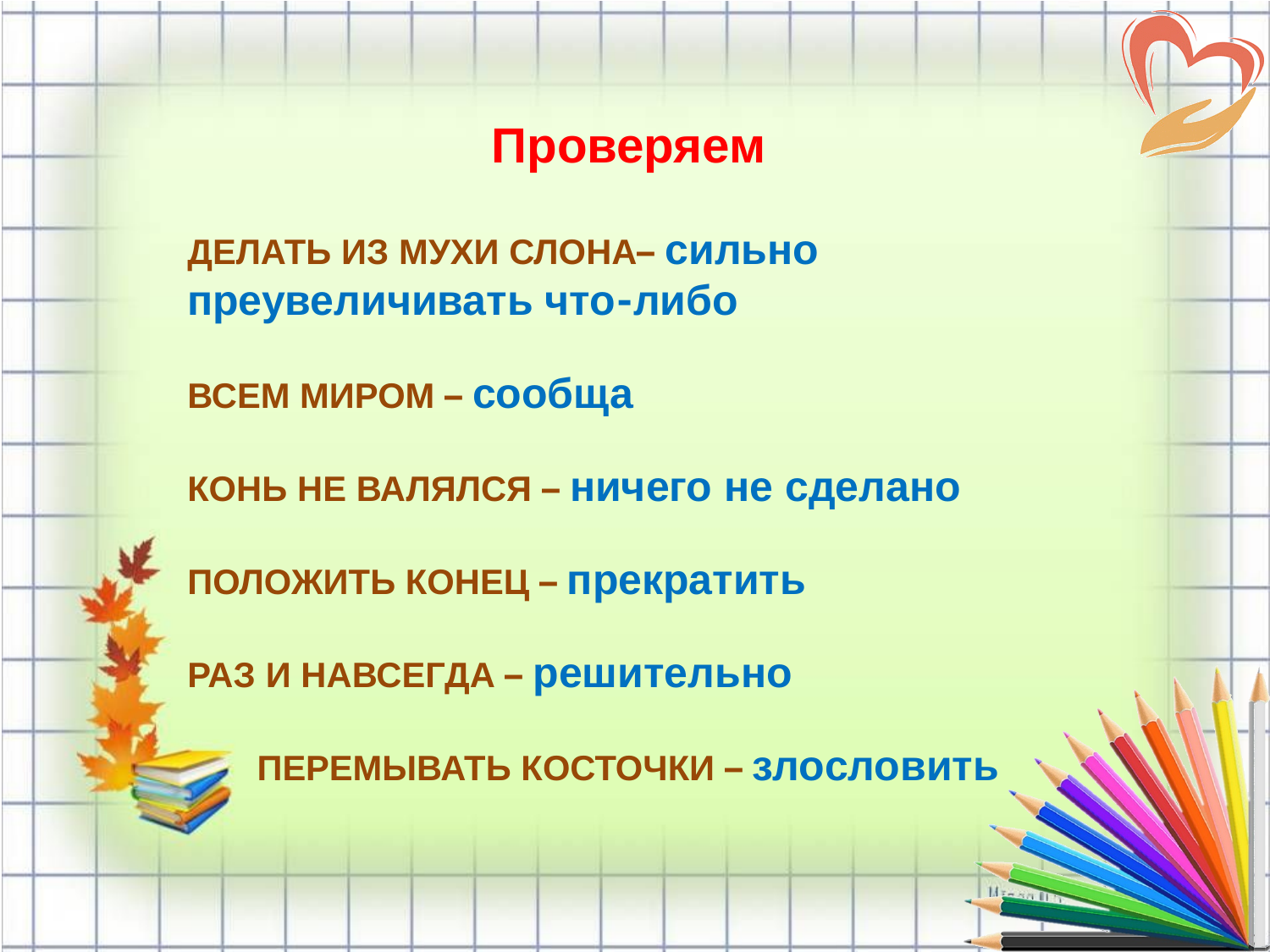

# Проверяем

ДЕЛАТЬ ИЗ МУХИ СЛОНА– сильно преувеличивать что-либо

ВСЕМ МИРОМ – сообща

КОНЬ НЕ ВАЛЯЛСЯ – ничего не сделано

ПОЛОЖИТЬ КОНЕЦ – прекратить

РАЗ И НАВСЕГДА – решительно

       ПЕРЕМЫВАТЬ КОСТОЧКИ – злословить